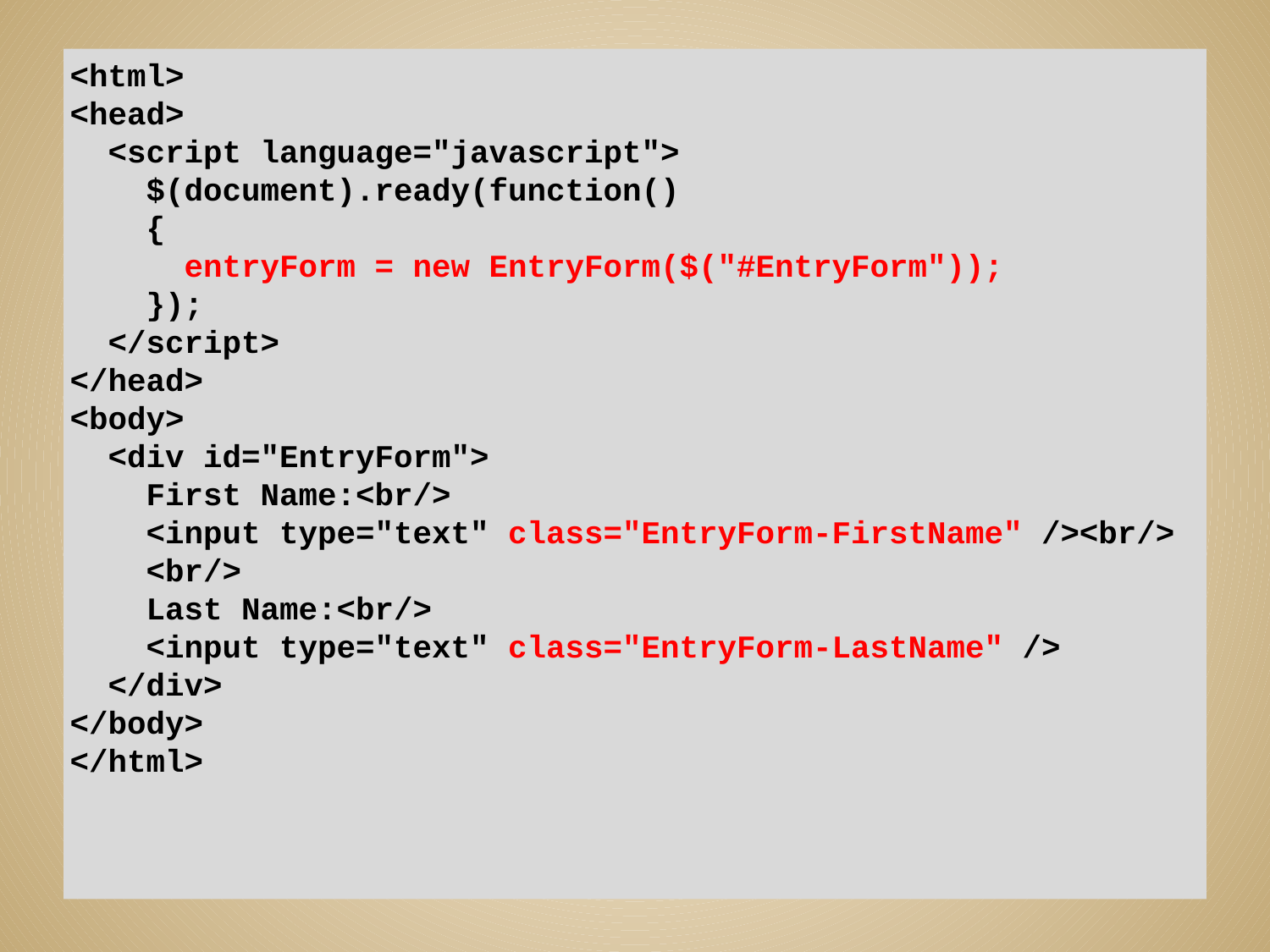

<html>
<head>
  <script language="javascript">
    $(document).ready(function()
    {
      entryForm = new EntryForm($("#EntryForm"));
    });
  </script>
</head>
<body>
  <div id="EntryForm">
    First Name:<br/>
    <input type="text" class="EntryForm-FirstName" /><br/>
    <br/>
    Last Name:<br/>
    <input type="text" class="EntryForm-LastName" />
  </div>
</body>
</html>